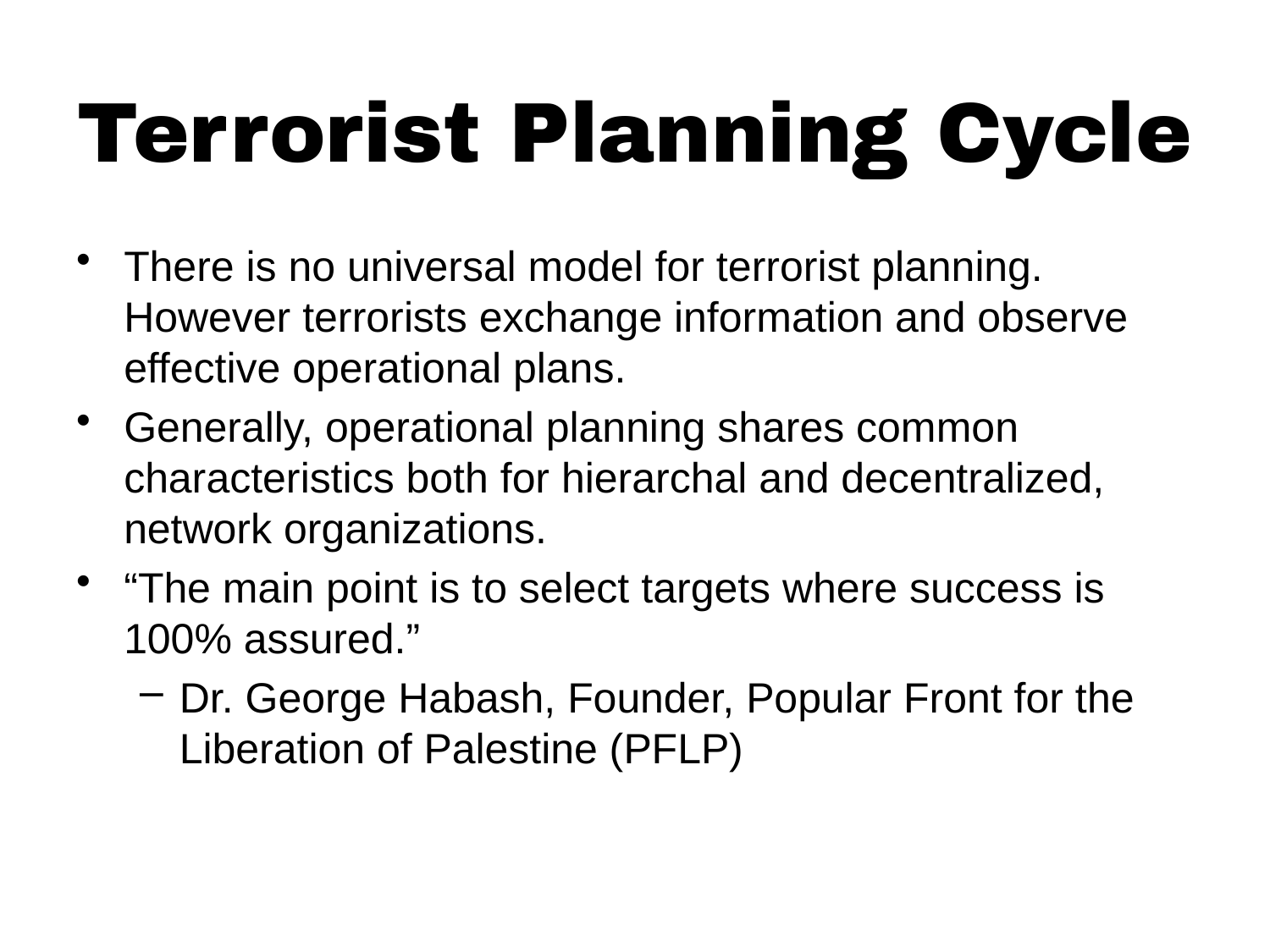

Terrorist Planning Cycle
There is no universal model for terrorist planning.  However terrorists exchange information and observe effective operational plans.
Generally, operational planning shares common characteristics both for hierarchal and decentralized, network organizations.
“The main point is to select targets where success is 100% assured.”
Dr. George Habash, Founder, Popular Front for the Liberation of Palestine (PFLP)